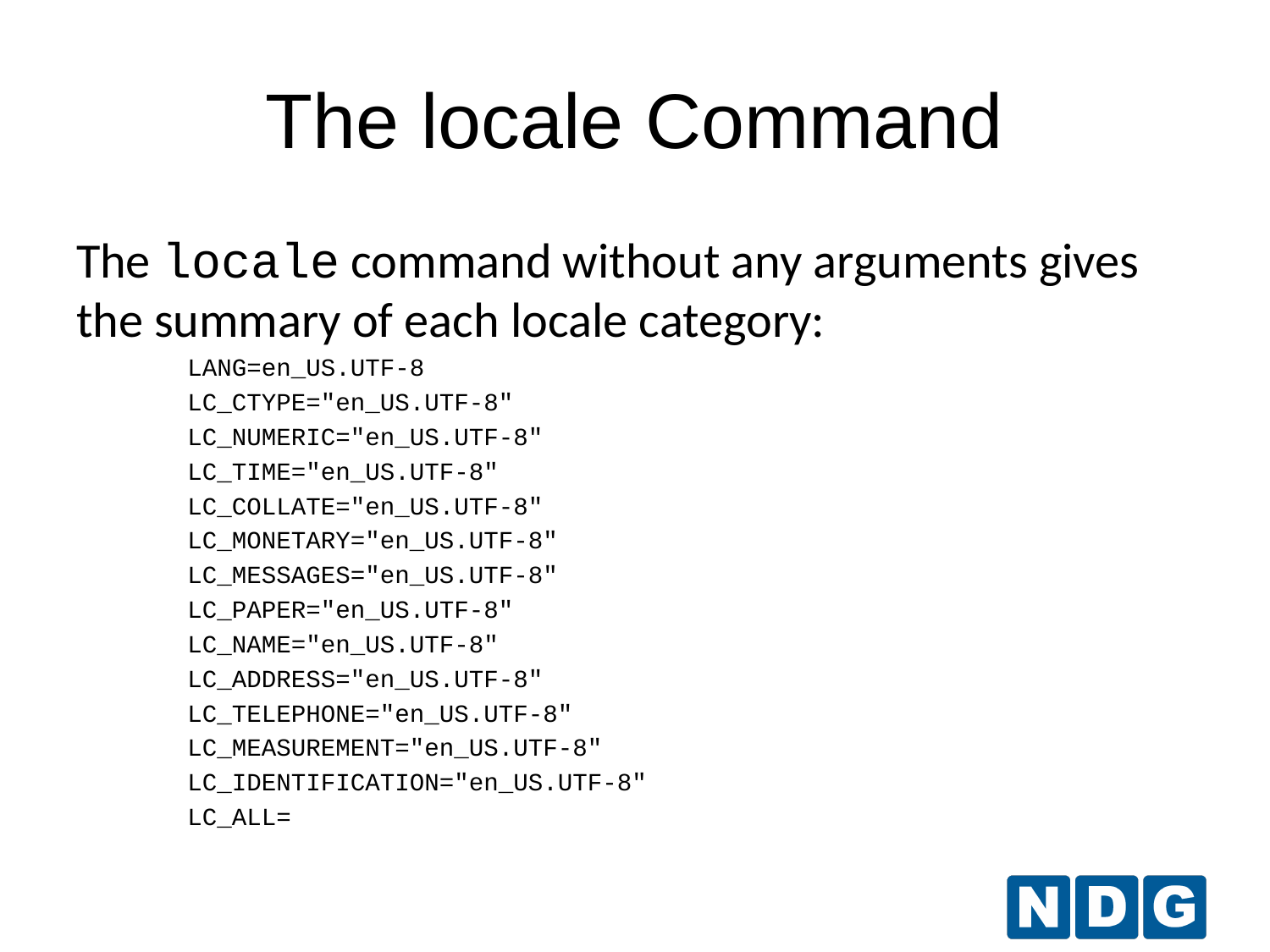

The locale Command
The locale command without any arguments gives the summary of each locale category:
LANG=en_US.UTF-8
LC_CTYPE="en_US.UTF-8"
LC_NUMERIC="en_US.UTF-8"
LC_TIME="en_US.UTF-8"
LC_COLLATE="en_US.UTF-8"
LC_MONETARY="en_US.UTF-8"
LC_MESSAGES="en_US.UTF-8"
LC_PAPER="en_US.UTF-8"
LC_NAME="en_US.UTF-8"
LC_ADDRESS="en_US.UTF-8"
LC_TELEPHONE="en_US.UTF-8"
LC_MEASUREMENT="en_US.UTF-8"
LC_IDENTIFICATION="en_US.UTF-8"
LC_ALL=